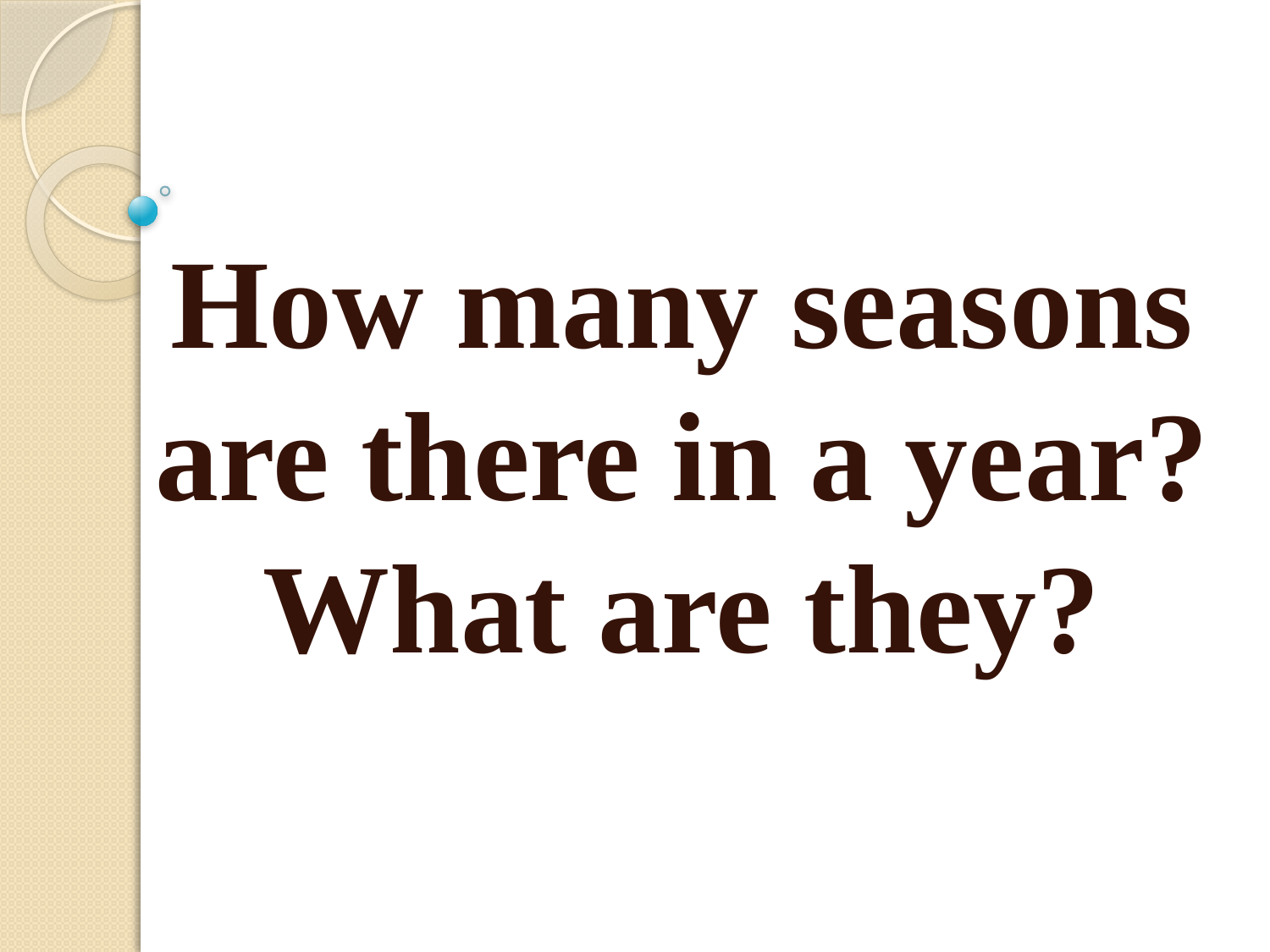

How many seasons are there in a year? What are they?